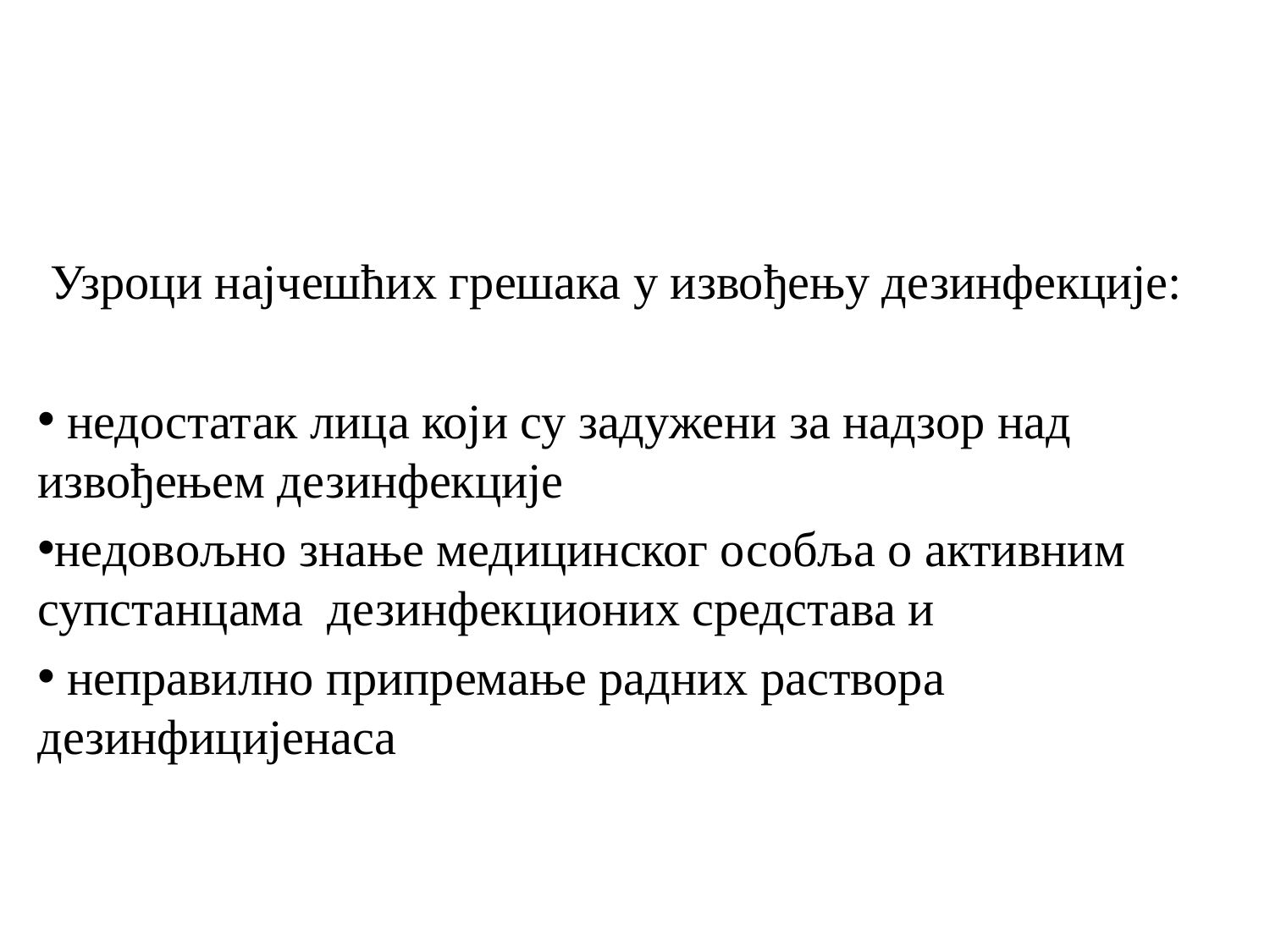

Узроци најчешћих грешака у извођењу дезинфекције:

 недостатак лица који су задужени за надзор над извођењем дезинфекције
недовољно знање медицинског особља о активним супстанцама  дезинфекционих средстава и
 неправилно припремање радних раствора дезинфицијенаса